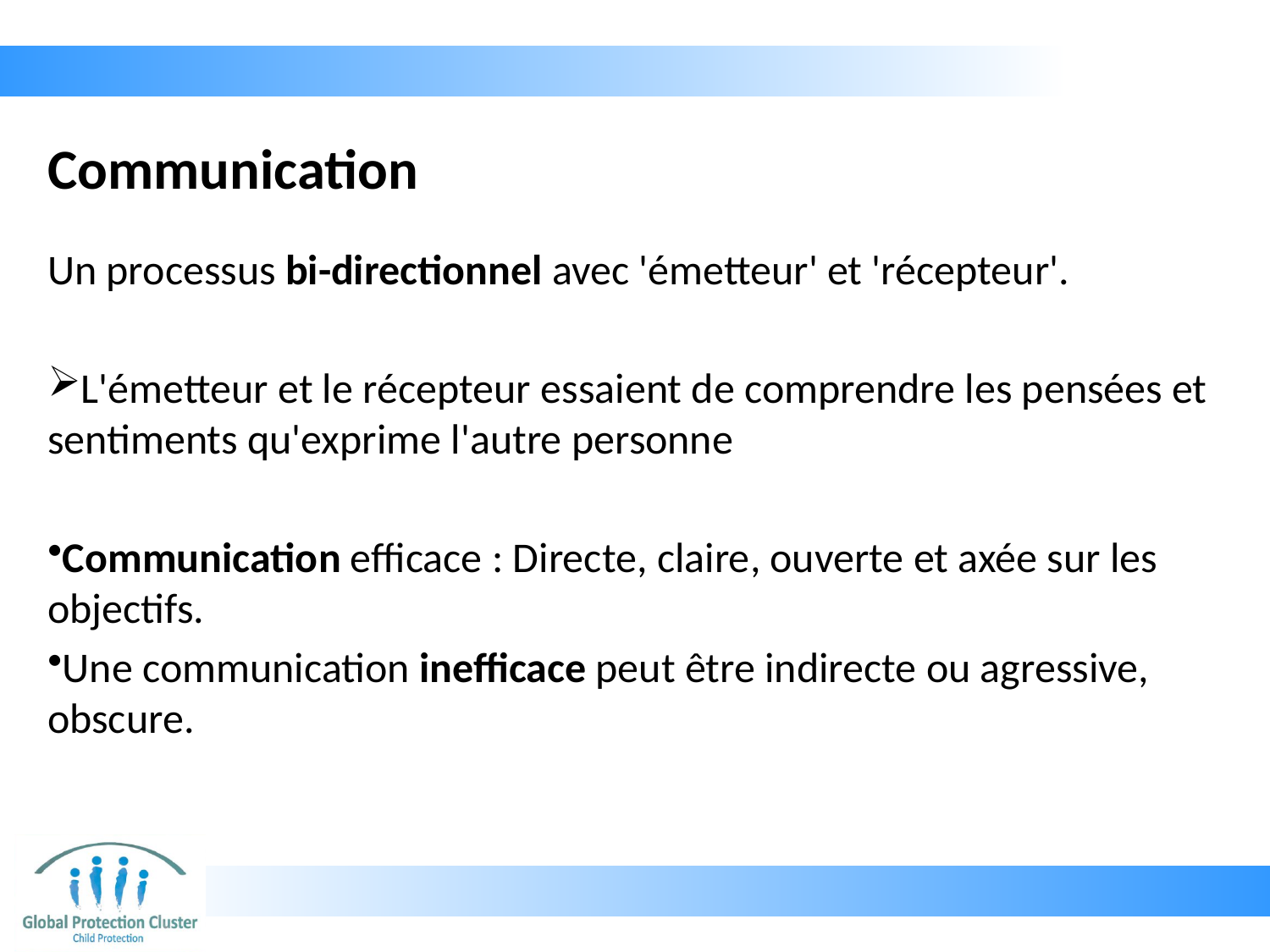

# Communication
Un processus bi-directionnel avec 'émetteur' et 'récepteur'.

L'émetteur et le récepteur essaient de comprendre les pensées et sentiments qu'exprime l'autre personne

Communication efficace : Directe, claire, ouverte et axée sur les objectifs.
Une communication inefficace peut être indirecte ou agressive, obscure.